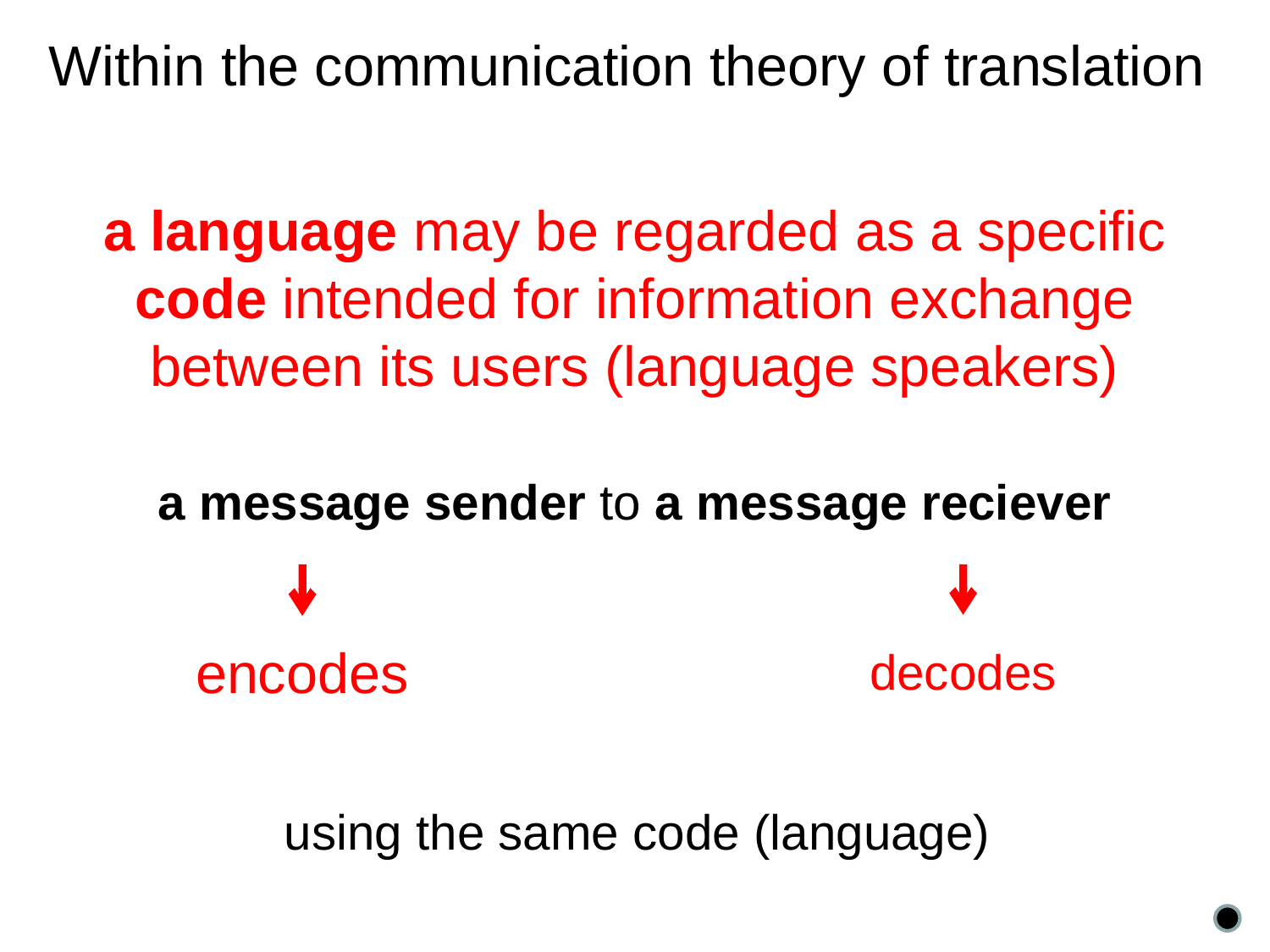

Within the communication theory of translation
a language may be regarded as a specific code intended for information exchange between its users (language speakers)
a message sender to a message reciever
encodes
decodes
using the same code (language)